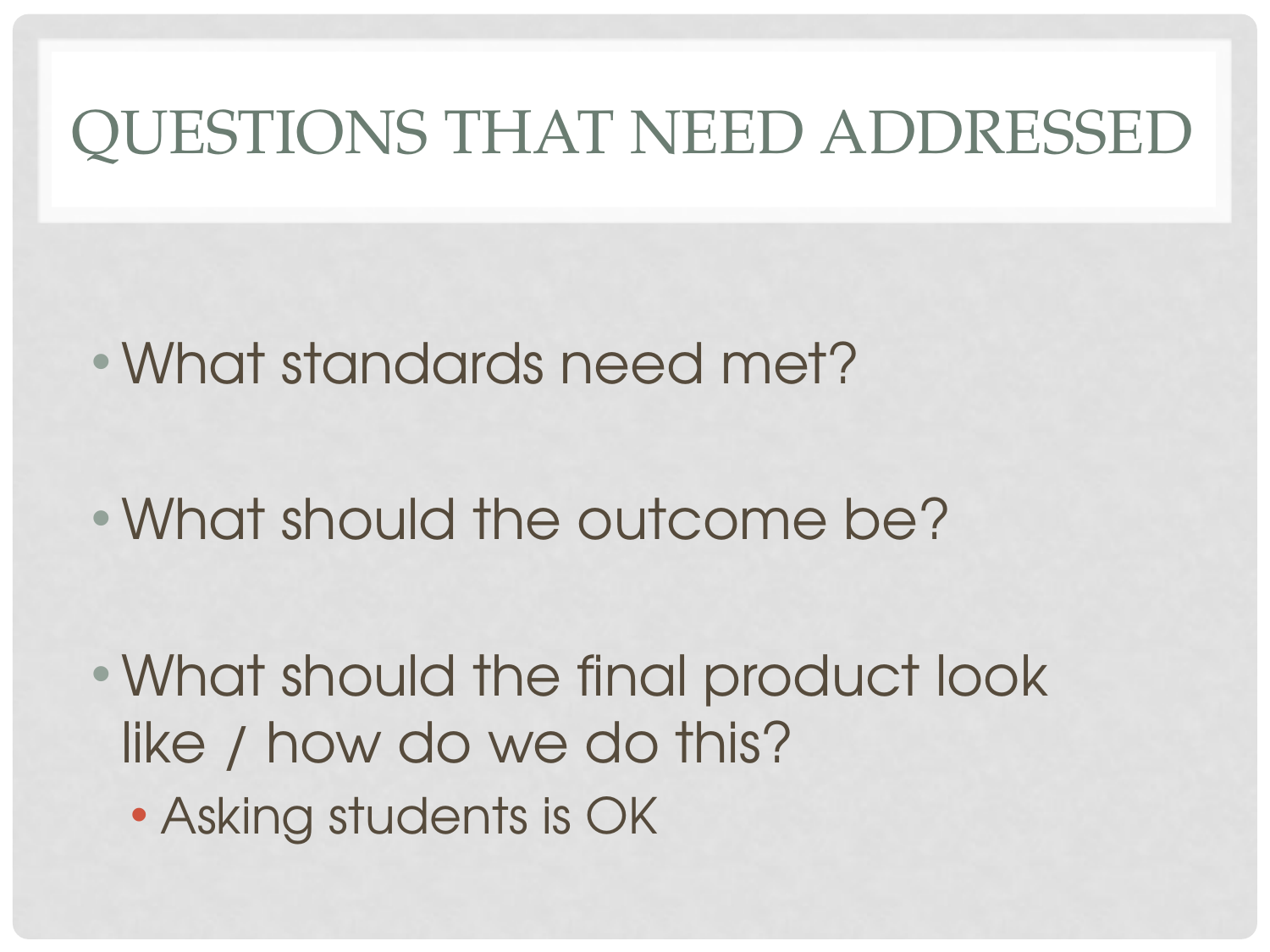

# Questions that need addressed

What standards need met?

What should the outcome be?

What should the final product look like / how do we do this?
Asking students is OK